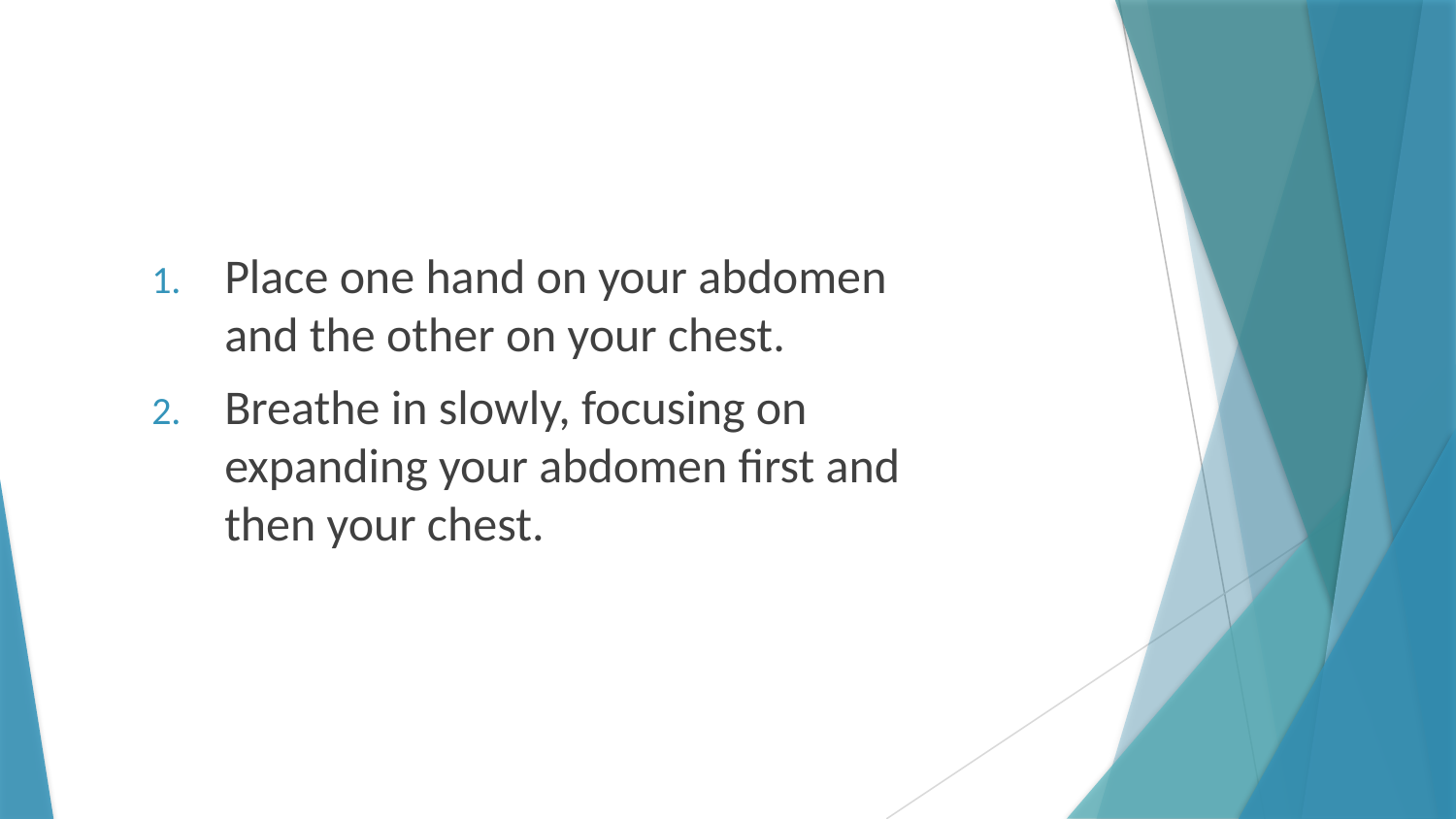

Place one hand on your abdomen and the other on your chest.
Breathe in slowly, focusing on expanding your abdomen first and then your chest.